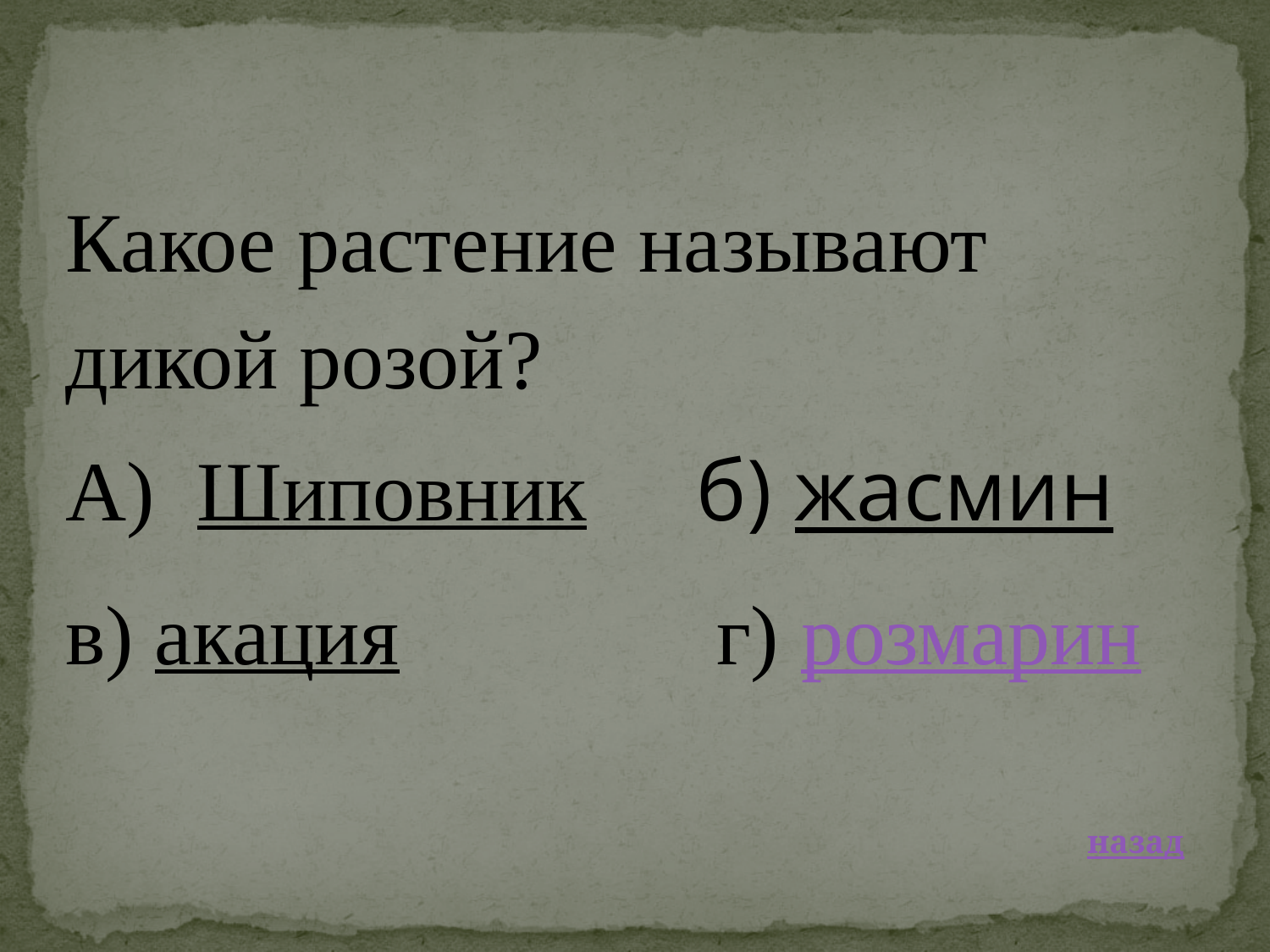

Какое растение называют дикой розой?
А)  Шиповник     б) жасмин
в) акация               г) розмарин
 назад